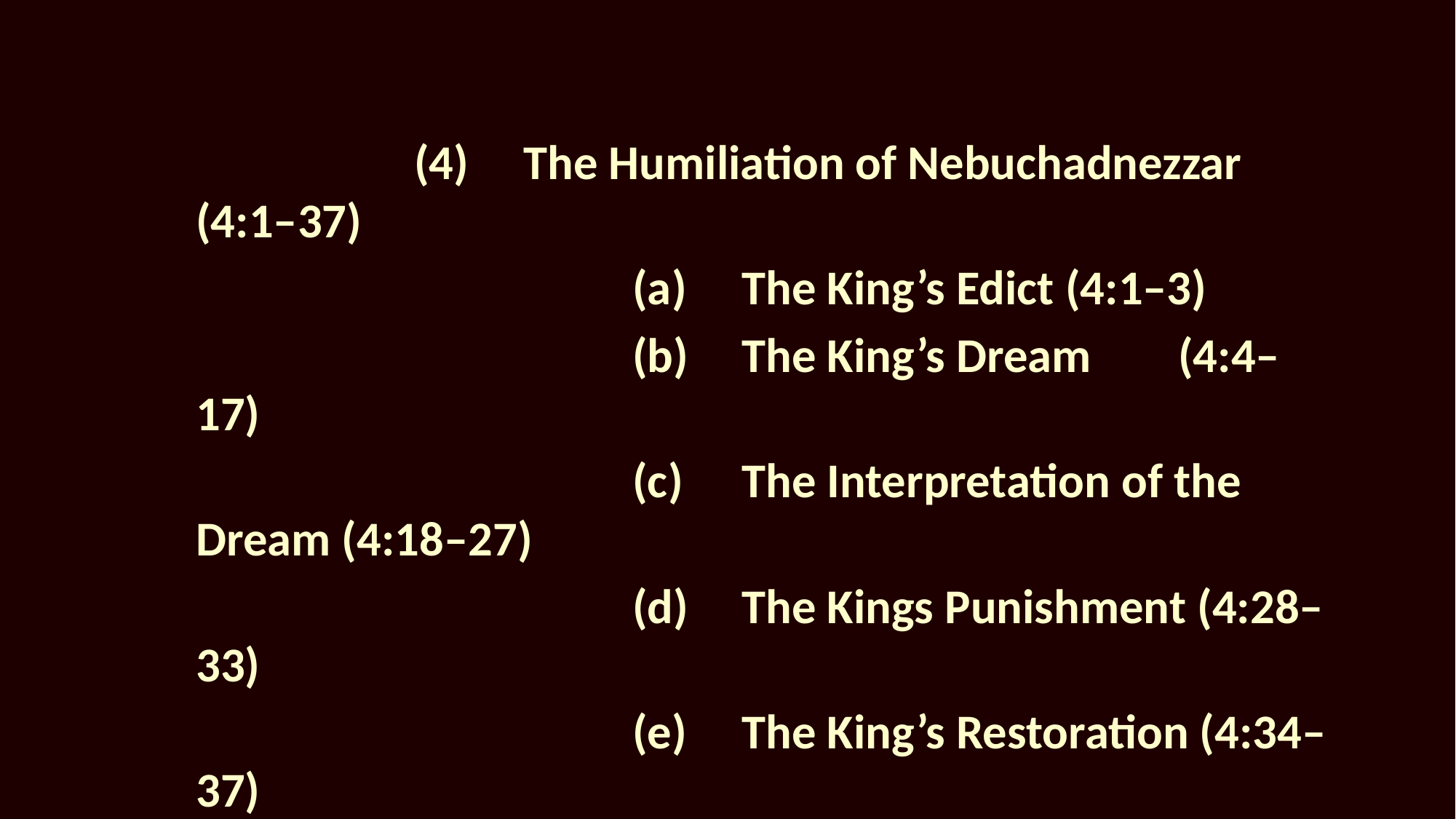

(4)	The Humiliation of Nebuchadnezzar (4:1–37)
				(a)	The King’s Edict (4:1–3)
				(b)	The King’s Dream	(4:4–17)
				(c)	The Interpretation of the Dream (4:18–27)
				(d)	The Kings Punishment (4:28–33)
				(e)	The King’s Restoration (4:34–37)